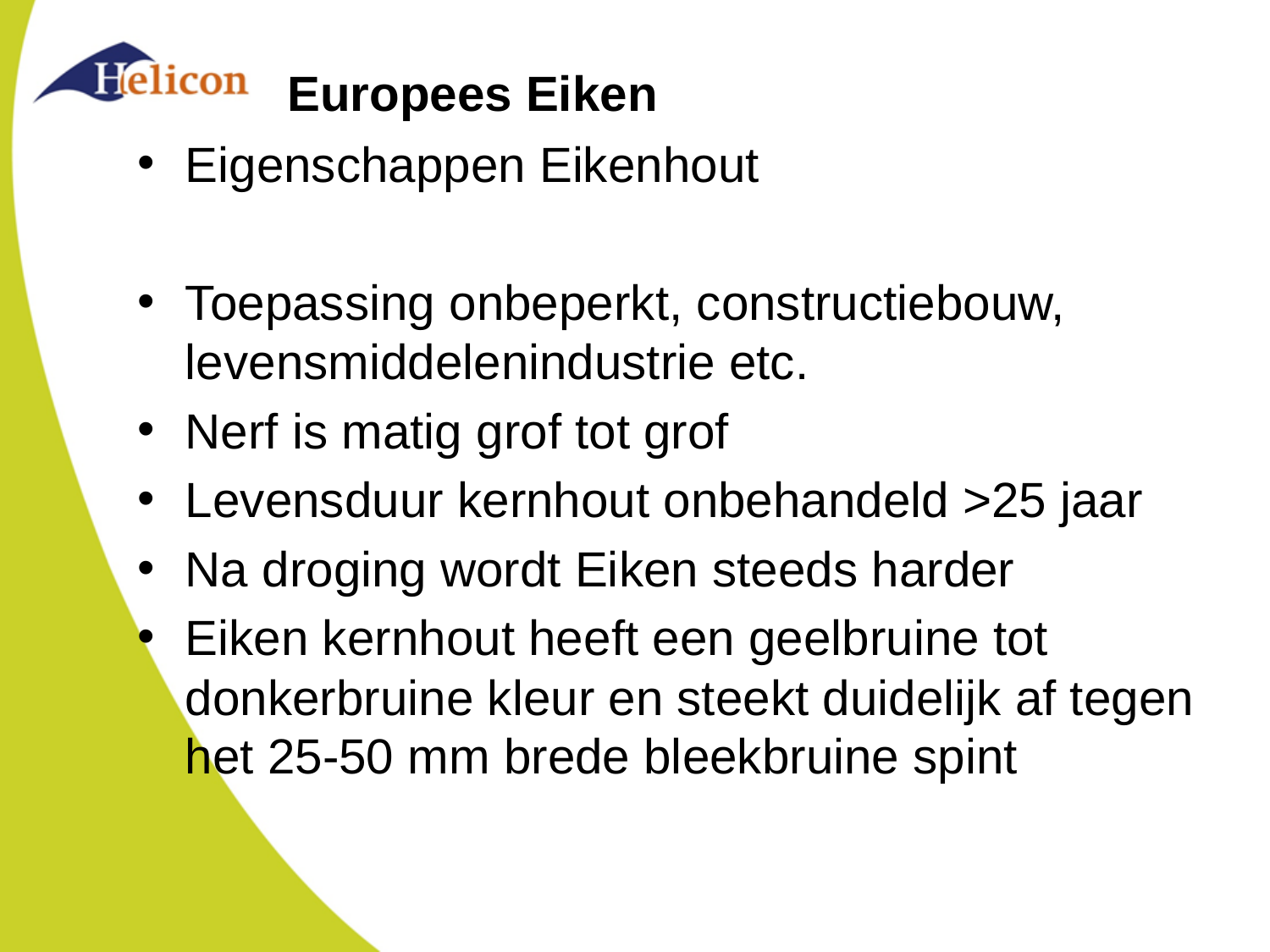

# Europees Eiken
Eigenschappen Eikenhout

Toepassing onbeperkt, constructiebouw, levensmiddelenindustrie etc.
Nerf is matig grof tot grof
Levensduur kernhout onbehandeld >25 jaar
Na droging wordt Eiken steeds harder
Eiken kernhout heeft een geelbruine tot donkerbruine kleur en steekt duidelijk af tegen het 25-50 mm brede bleekbruine spint